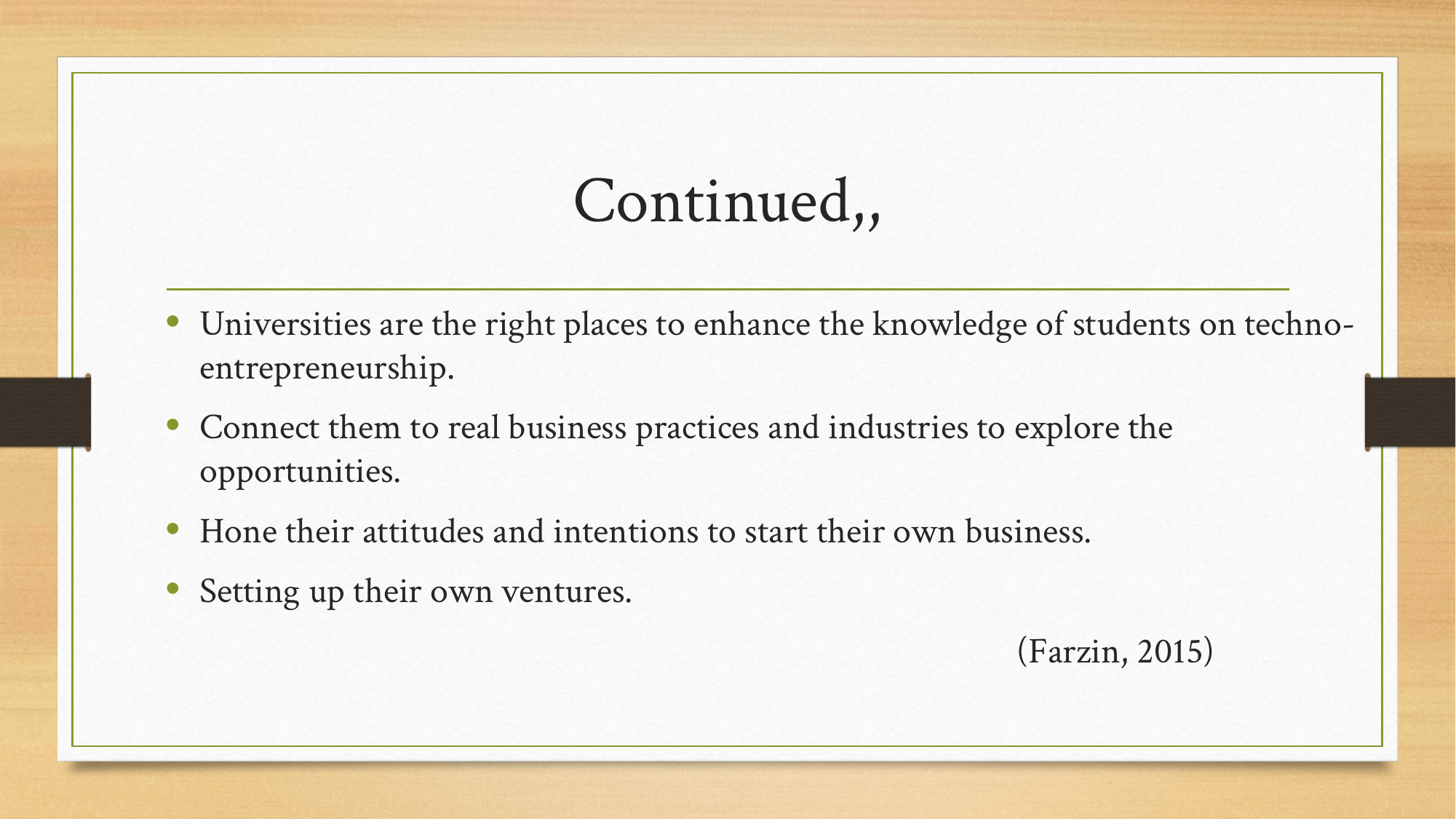

# Continued,,
Universities are the right places to enhance the knowledge of students on techno-entrepreneurship.
Connect them to real business practices and industries to explore the opportunities.
Hone their attitudes and intentions to start their own business.
Setting up their own ventures.
                                                                                                        (Farzin, 2015)